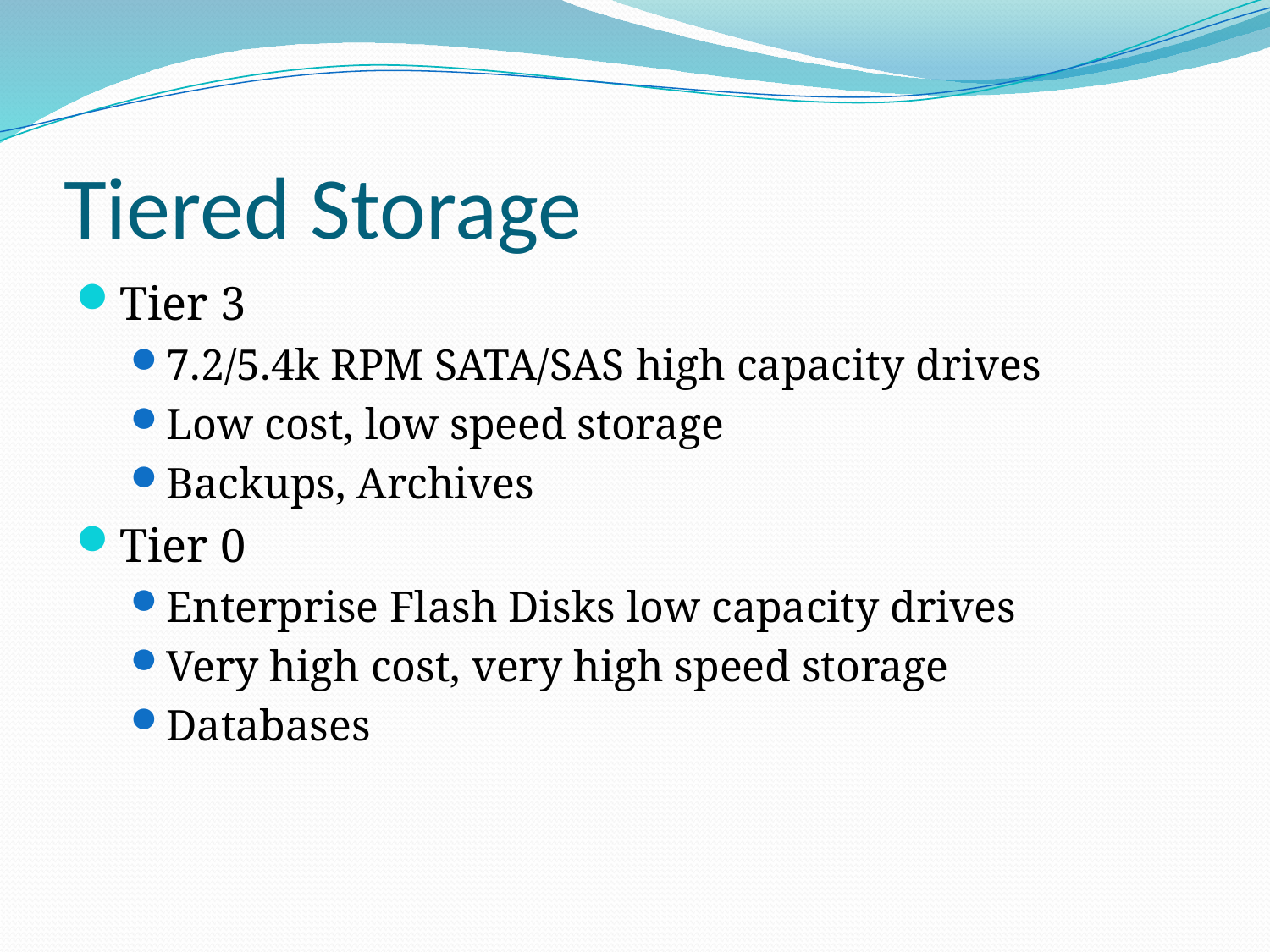

# Tiered Storage
Tier 3
7.2/5.4k RPM SATA/SAS high capacity drives
Low cost, low speed storage
Backups, Archives
Tier 0
Enterprise Flash Disks low capacity drives
Very high cost, very high speed storage
Databases